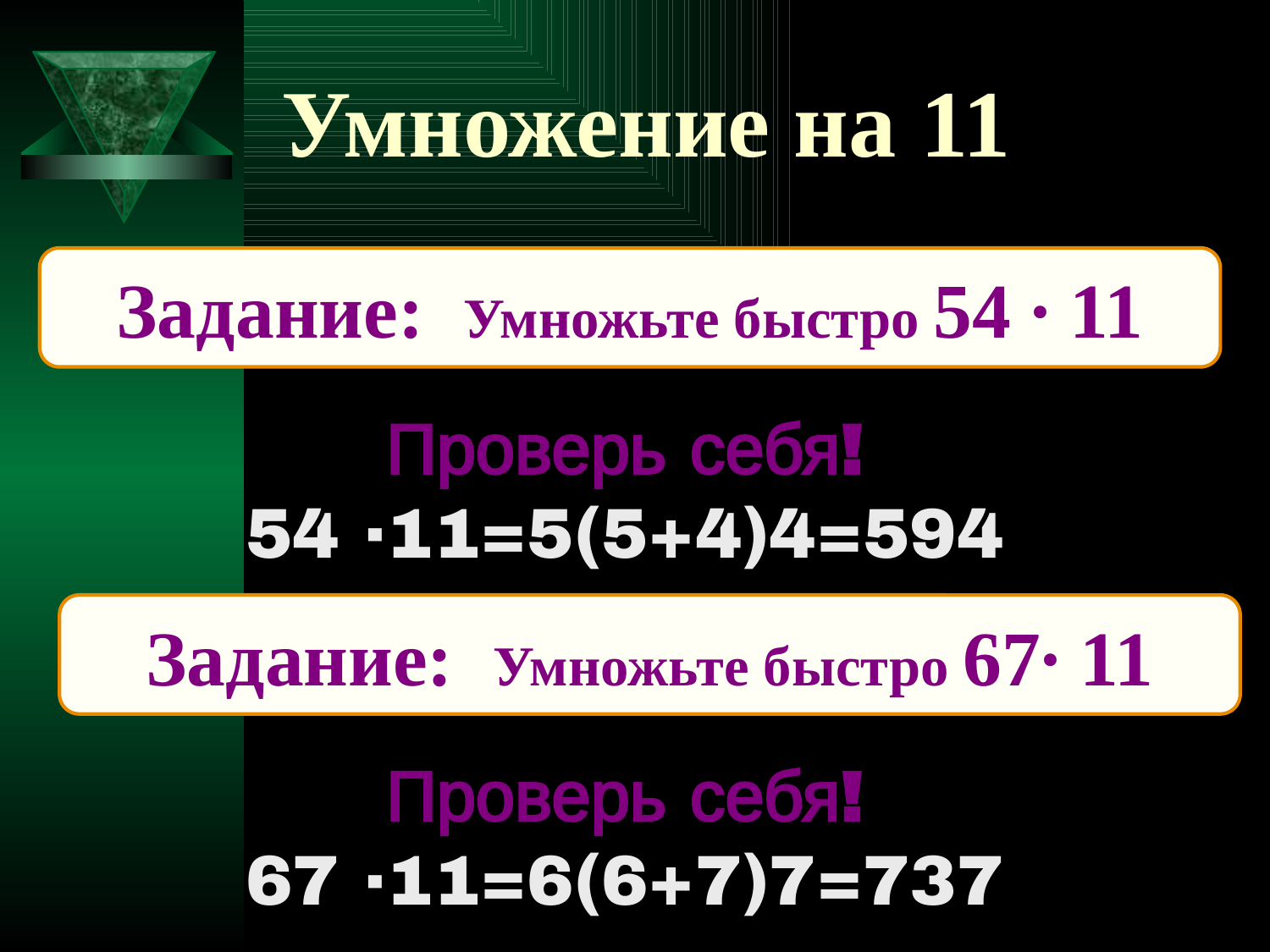

# Умножение на 11
Задание:  Умножьте быстро 54 ∙ 11
Проверь себя!
54 ∙11=5(5+4)4=594
Задание:  Умножьте быстро 67∙ 11
Проверь себя!
67 ∙11=6(6+7)7=737